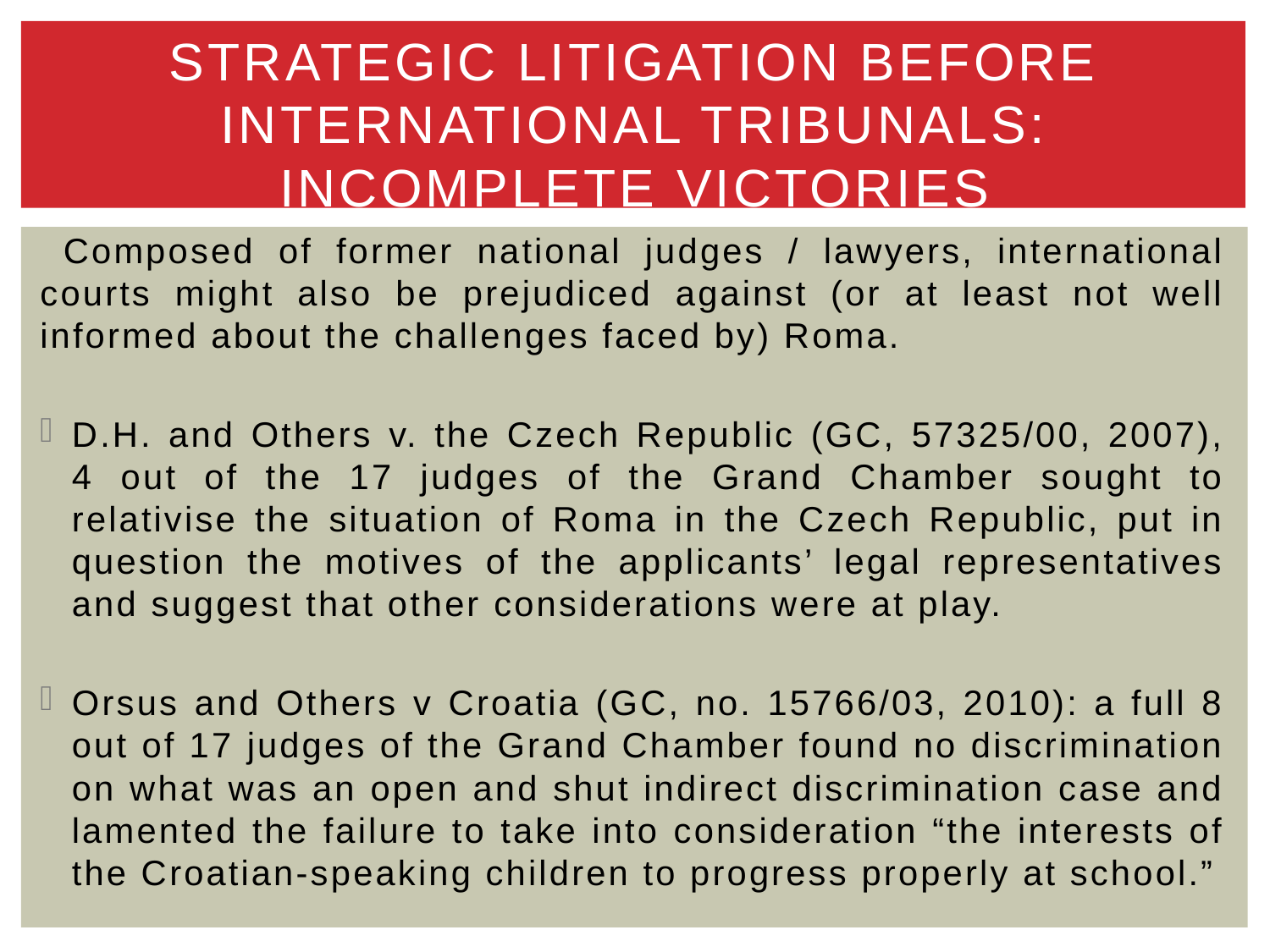

# Strategic litigation before international tribunals: incomplete victories
 Composed of former national judges / lawyers, international courts might also be prejudiced against (or at least not well informed about the challenges faced by) Roma.

D.H. and Others v. the Czech Republic (GC, 57325/00, 2007), 4 out of the 17 judges of the Grand Chamber sought to relativise the situation of Roma in the Czech Republic, put in question the motives of the applicants’ legal representatives and suggest that other considerations were at play.

Orsus and Others v Croatia (GC, no. 15766/03, 2010): a full 8 out of 17 judges of the Grand Chamber found no discrimination on what was an open and shut indirect discrimination case and lamented the failure to take into consideration “the interests of the Croatian-speaking children to progress properly at school.”